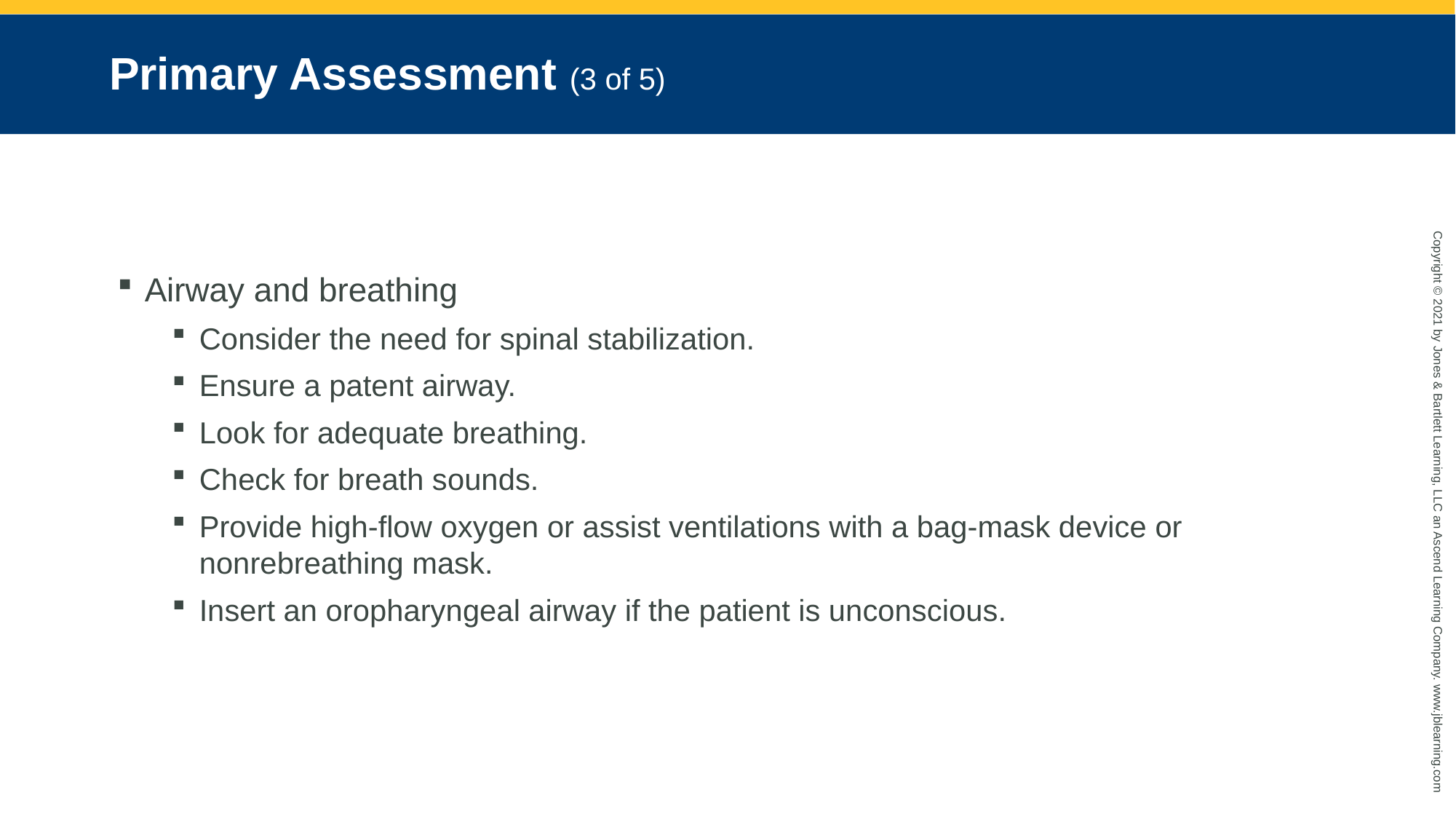

# Primary Assessment (3 of 5)
Airway and breathing
Consider the need for spinal stabilization.
Ensure a patent airway.
Look for adequate breathing.
Check for breath sounds.
Provide high-flow oxygen or assist ventilations with a bag-mask device or nonrebreathing mask.
Insert an oropharyngeal airway if the patient is unconscious.